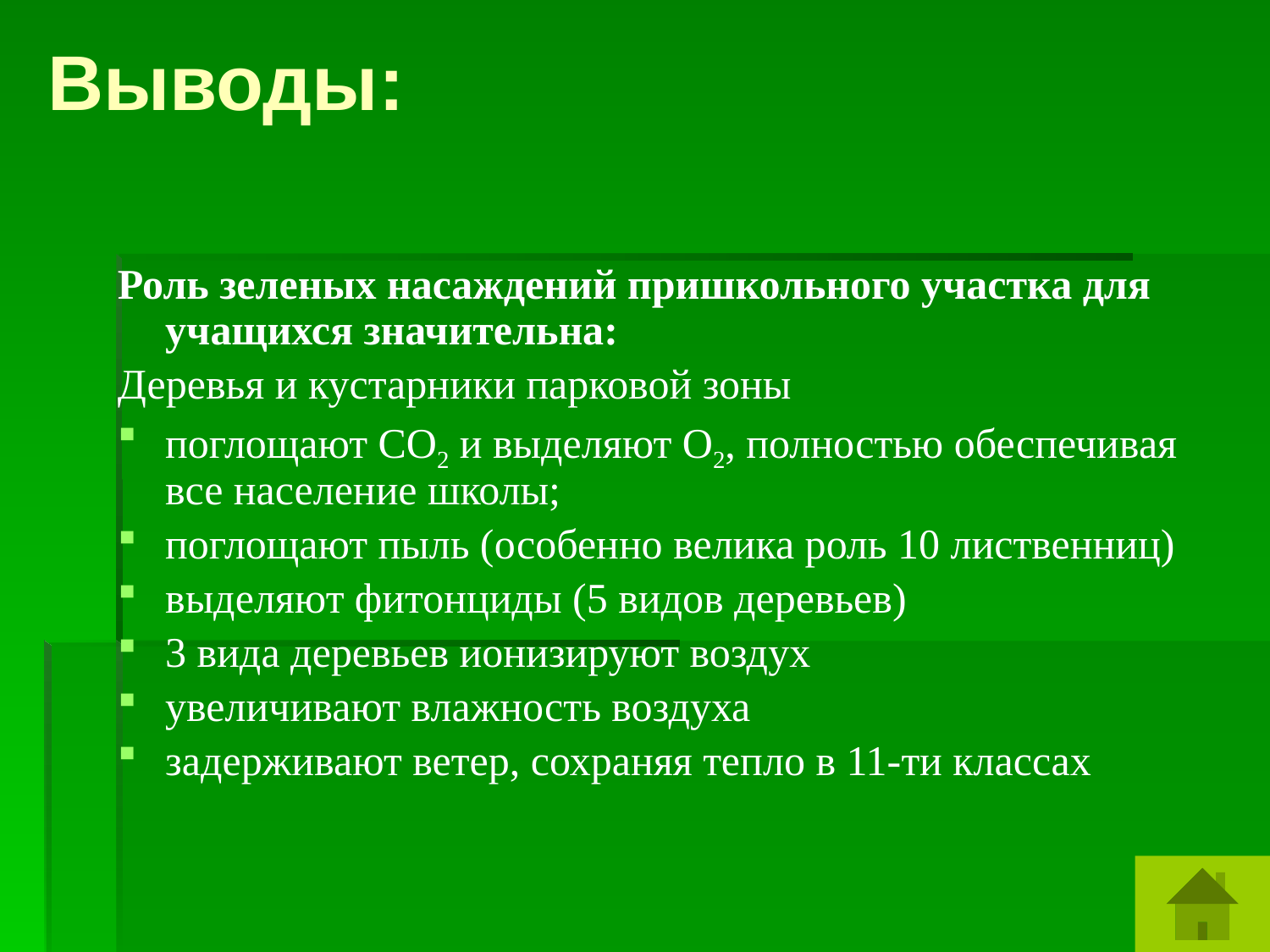

# Выводы:
Роль зеленых насаждений пришкольного участка для учащихся значительна:
Деревья и кустарники парковой зоны
поглощают СО2 и выделяют О2, полностью обеспечивая все население школы;
поглощают пыль (особенно велика роль 10 лиственниц)
выделяют фитонциды (5 видов деревьев)
3 вида деревьев ионизируют воздух
увеличивают влажность воздуха
задерживают ветер, сохраняя тепло в 11-ти классах